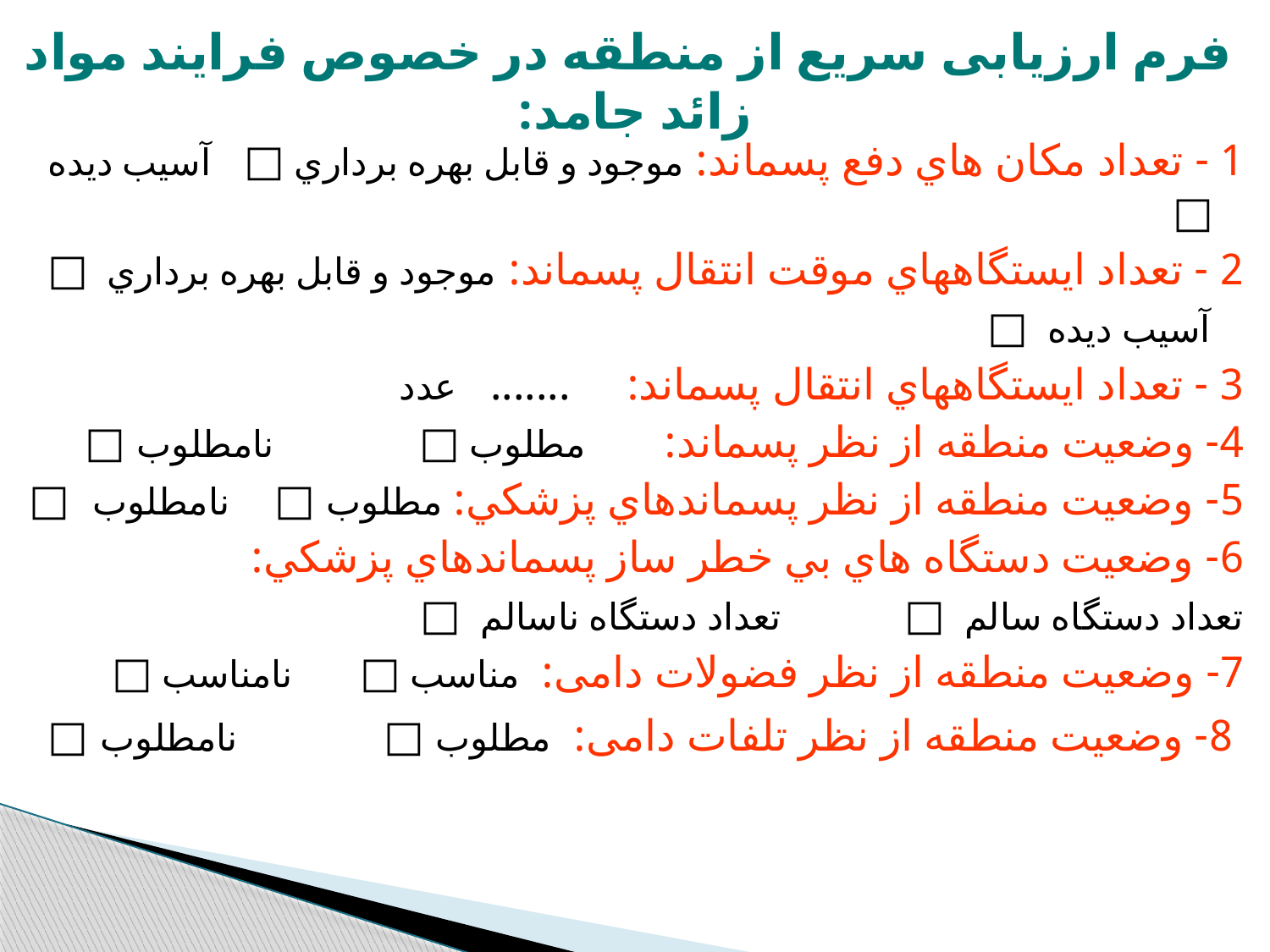

# فرم ارزیابی سریع از منطقه در خصوص فرایند مواد زائد جامد:
1 - تعداد مكان هاي دفع پسماند: موجود و قابل بهره برداري □   آسيب ديده  □
2 - تعداد ايستگاههاي موقت انتقال پسماند: موجود و قابل بهره برداري  □
   آسيب ديده  □
3 - تعداد ايستگاههاي انتقال پسماند:     .......   عدد
4- وضعیت منطقه از نظر پسماند:       مطلوب □             نامطلوب □
5- وضعيت منطقه از نظر پسماندهاي پزشكي: مطلوب □    نامطلوب  □
6- وضعيت دستگاه هاي بي خطر ساز پسماندهاي پزشكي:
تعداد دستگاه سالم  □           تعداد دستگاه ناسالم  □
7- وضعیت منطقه از نظر فضولات دامی:  مناسب □      نامناسب □
 8- وضعیت منطقه از نظر تلفات دامی:  مطلوب □             نامطلوب □